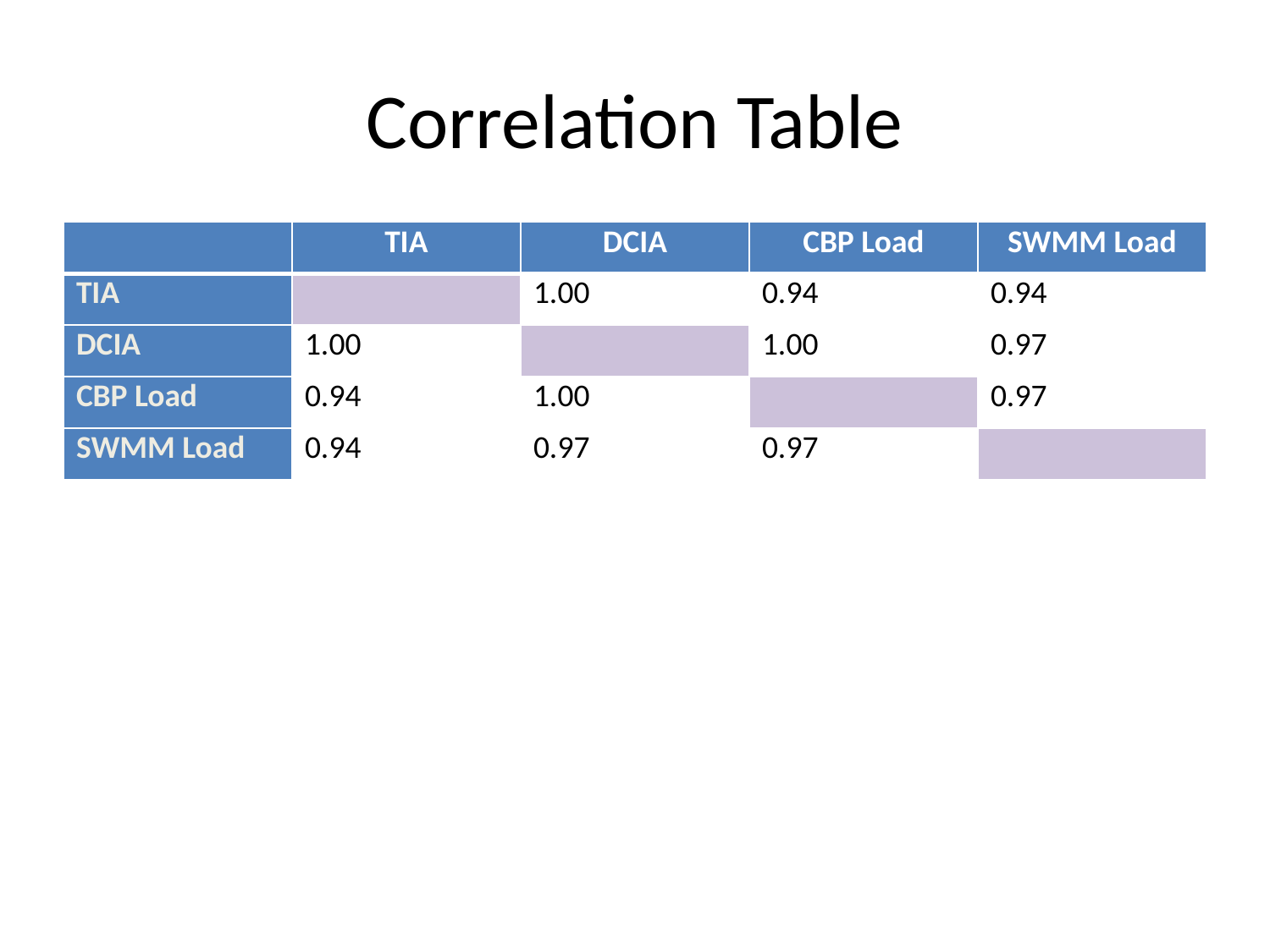

# Correlation Table
|  | TIA | DCIA | CBP Load | SWMM Load |
| --- | --- | --- | --- | --- |
| TIA |  | 1.00 | 0.94 | 0.94 |
| DCIA | 1.00 |  | 1.00 | 0.97 |
| CBP Load | 0.94 | 1.00 |  | 0.97 |
| SWMM Load | 0.94 | 0.97 | 0.97 |  |